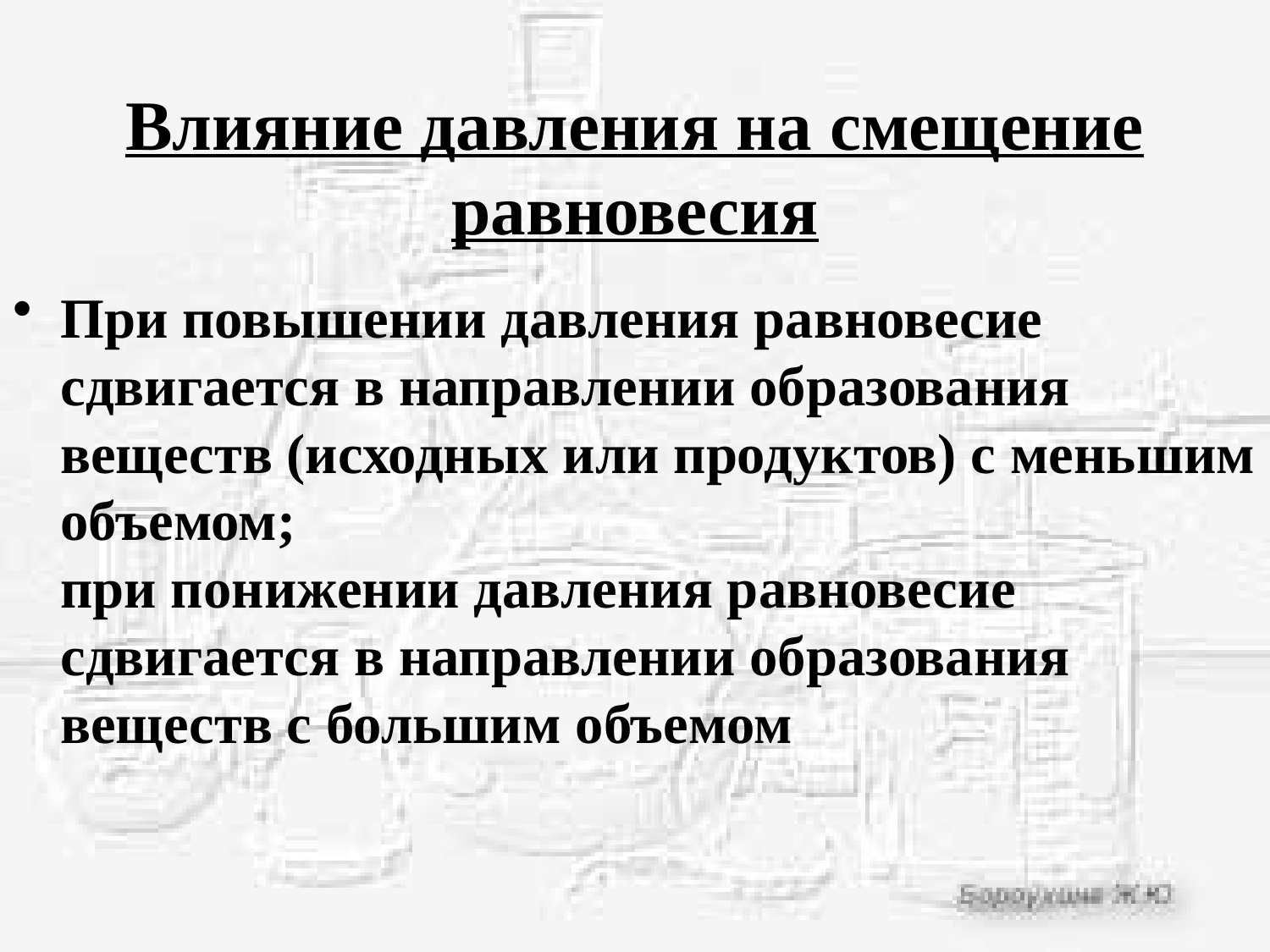

# Влияние давления на смещение равновесия
При повышении давления равновесие сдвигается в направлении образования веществ (исходных или продуктов) с меньшим объемом;
при понижении давления равновесие сдвигается в направлении образования веществ с большим объемом